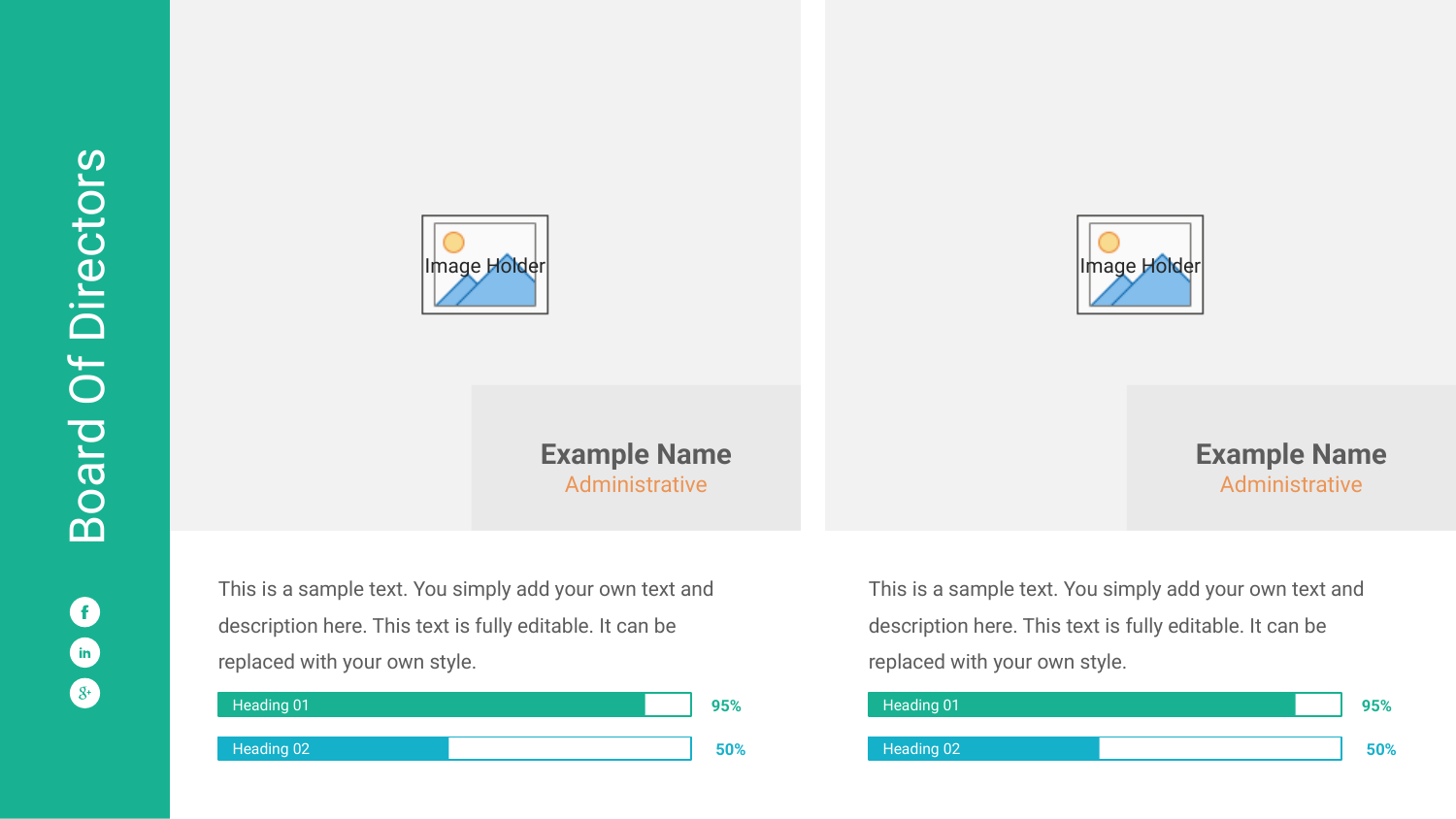

Board Of Directors

Example Name
Administrative
Example Name
Administrative
This is a sample text. You simply add your own text and description here. This text is fully editable. It can be replaced with your own style.
This is a sample text. You simply add your own text and description here. This text is fully editable. It can be replaced with your own style.

Heading 01

Heading 01
95%
95%
50%
50%

Heading 02

Heading 02